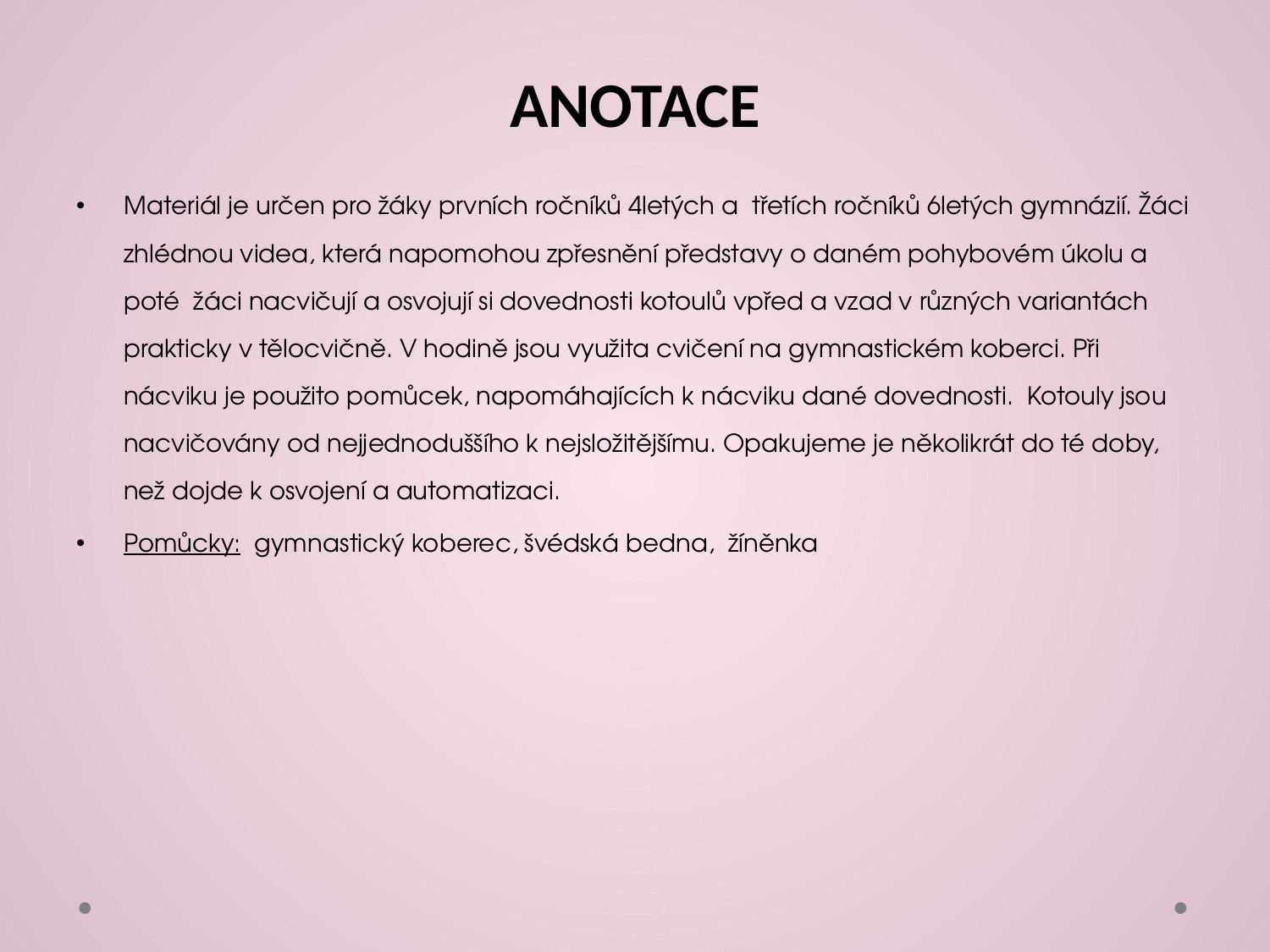

# ANOTACE
Materiál je určen pro žáky prvních ročníků 4letých a  třetích ročníků 6letých gymnázií. Žáci zhlédnou videa, která napomohou zpřesnění představy o daném pohybovém úkolu a poté  žáci nacvičují a osvojují si dovednosti kotoulů vpřed a vzad v různých variantách prakticky v tělocvičně. V hodině jsou využita cvičení na gymnastickém koberci. Při nácviku je použito pomůcek, napomáhajících k nácviku dané dovednosti.  Kotouly jsou nacvičovány od nejjednoduššího k nejsložitějšímu. Opakujeme je několikrát do té doby, než dojde k osvojení a automatizaci.
Pomůcky:  gymnastický koberec, švédská bedna,  žíněnka